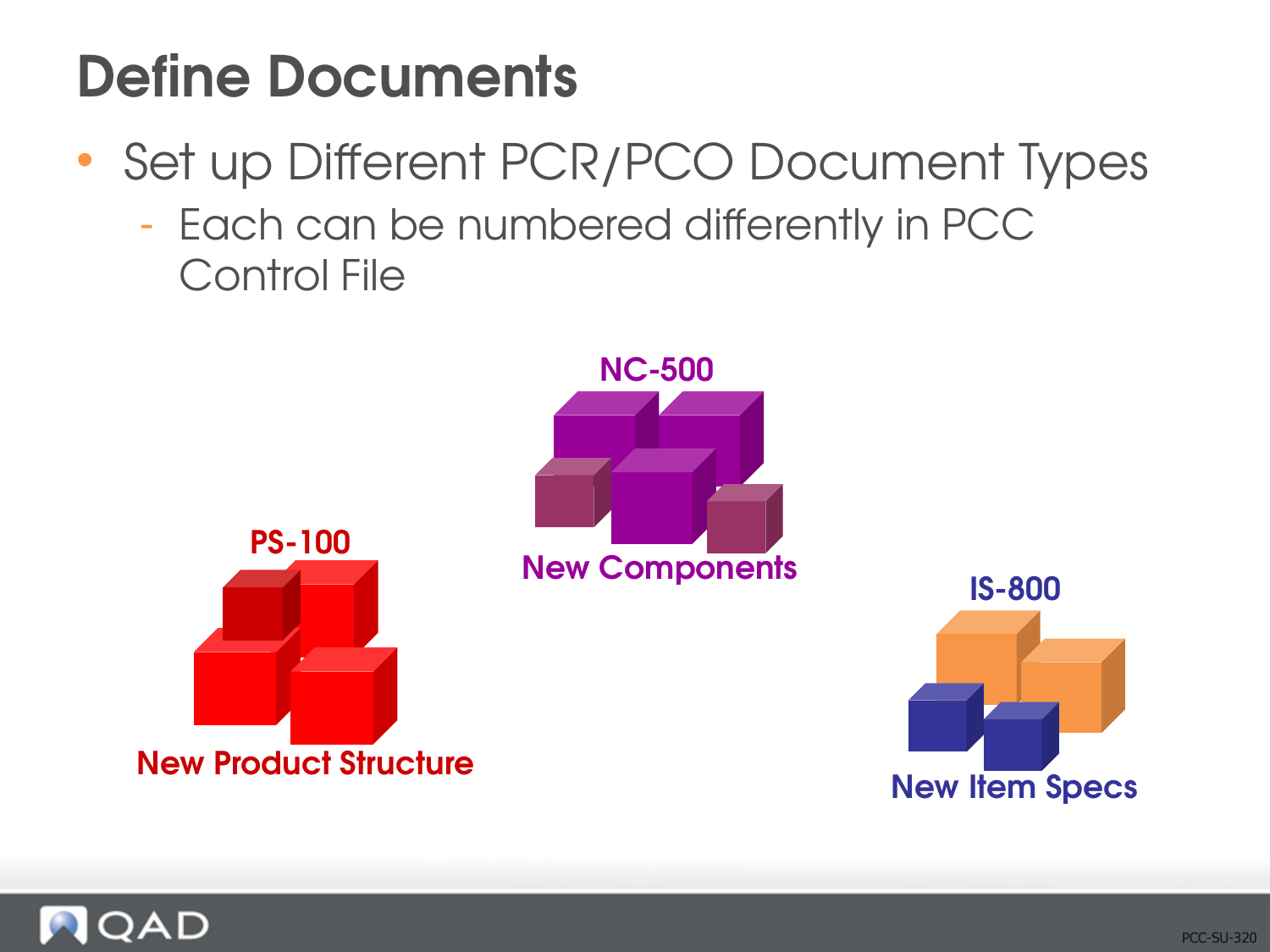

# Define Documents
Set up Different PCR/PCO Document Types
Each can be numbered differently in PCC Control File

NC-500

New Components
PS-100

New Product Structure
IS-800

New Item Specs
PCC-SU-320